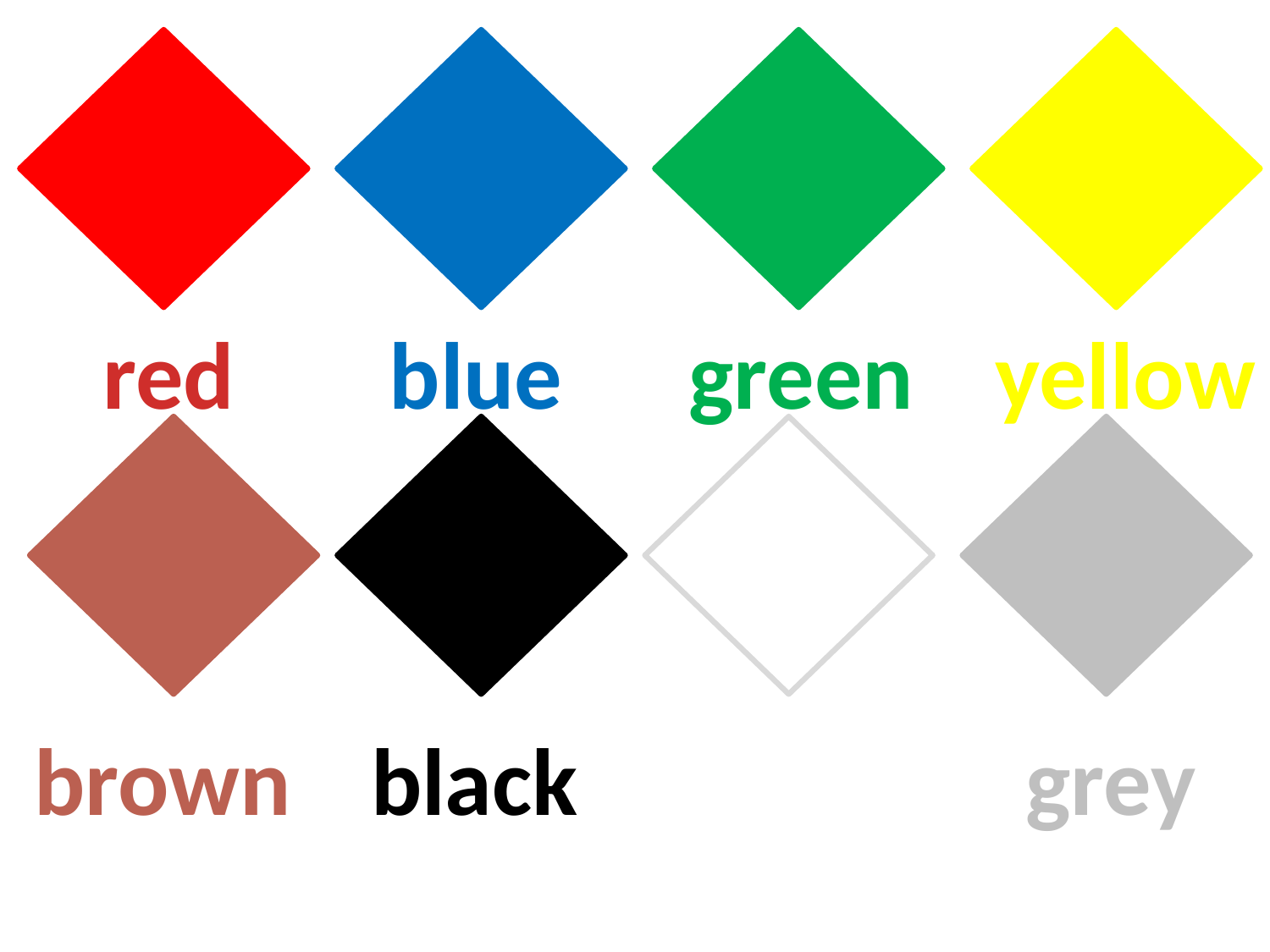

red
blue
green
yellow

brown
black
white
grey